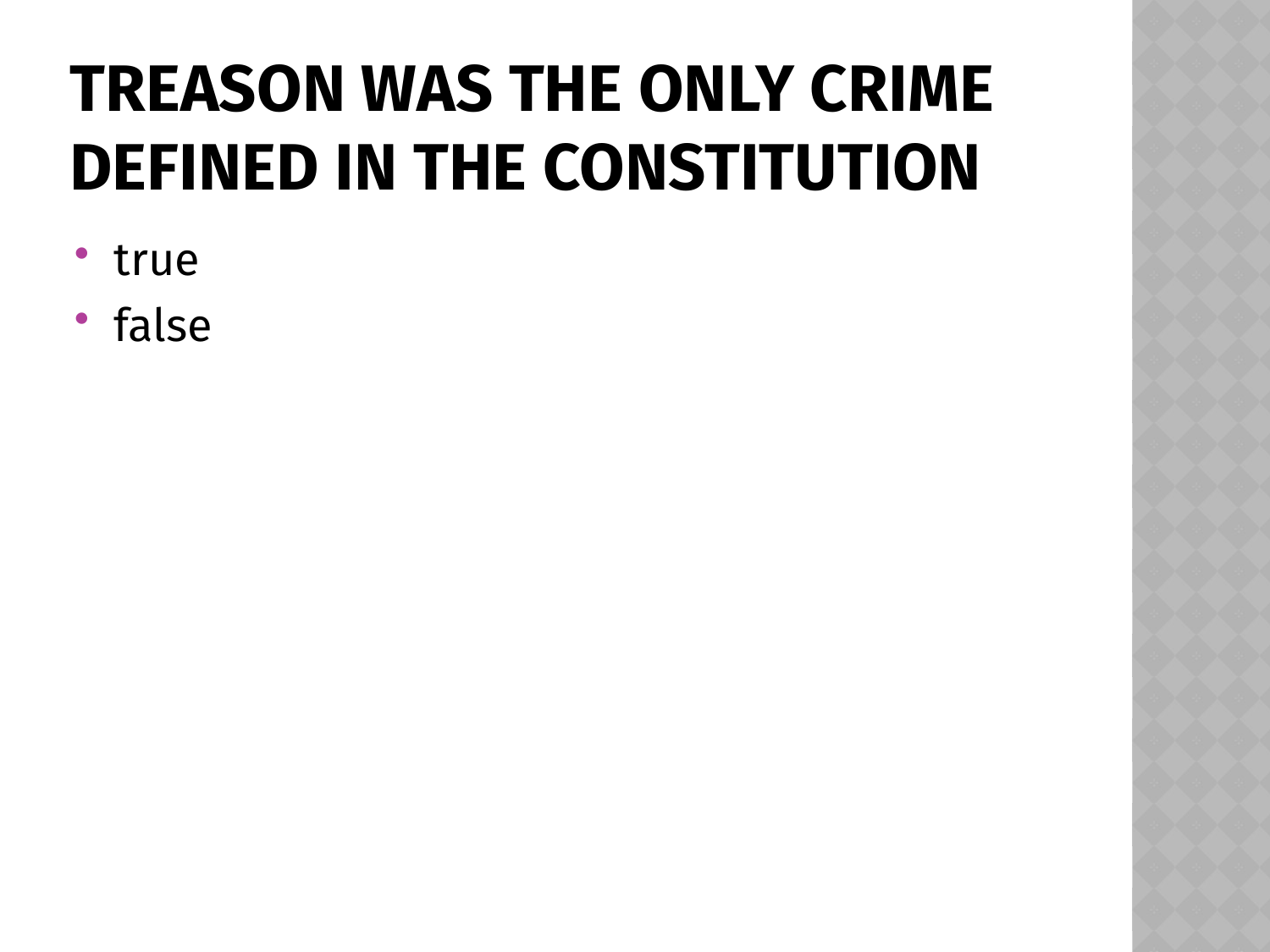

# Treason was the only crime defined in the constitution
true
false